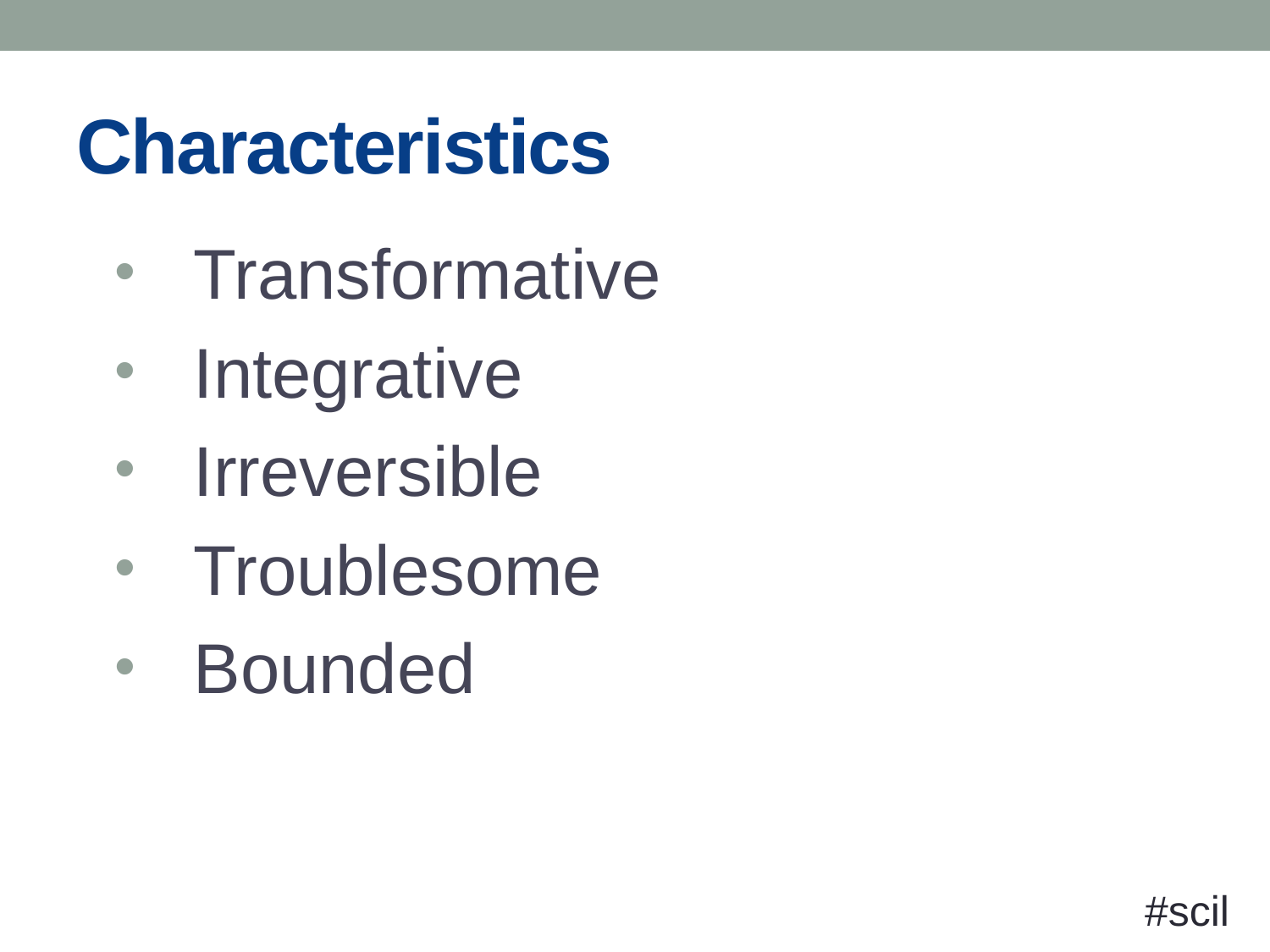

# Characteristics
Transformative
Integrative
Irreversible
Troublesome
Bounded

#scil